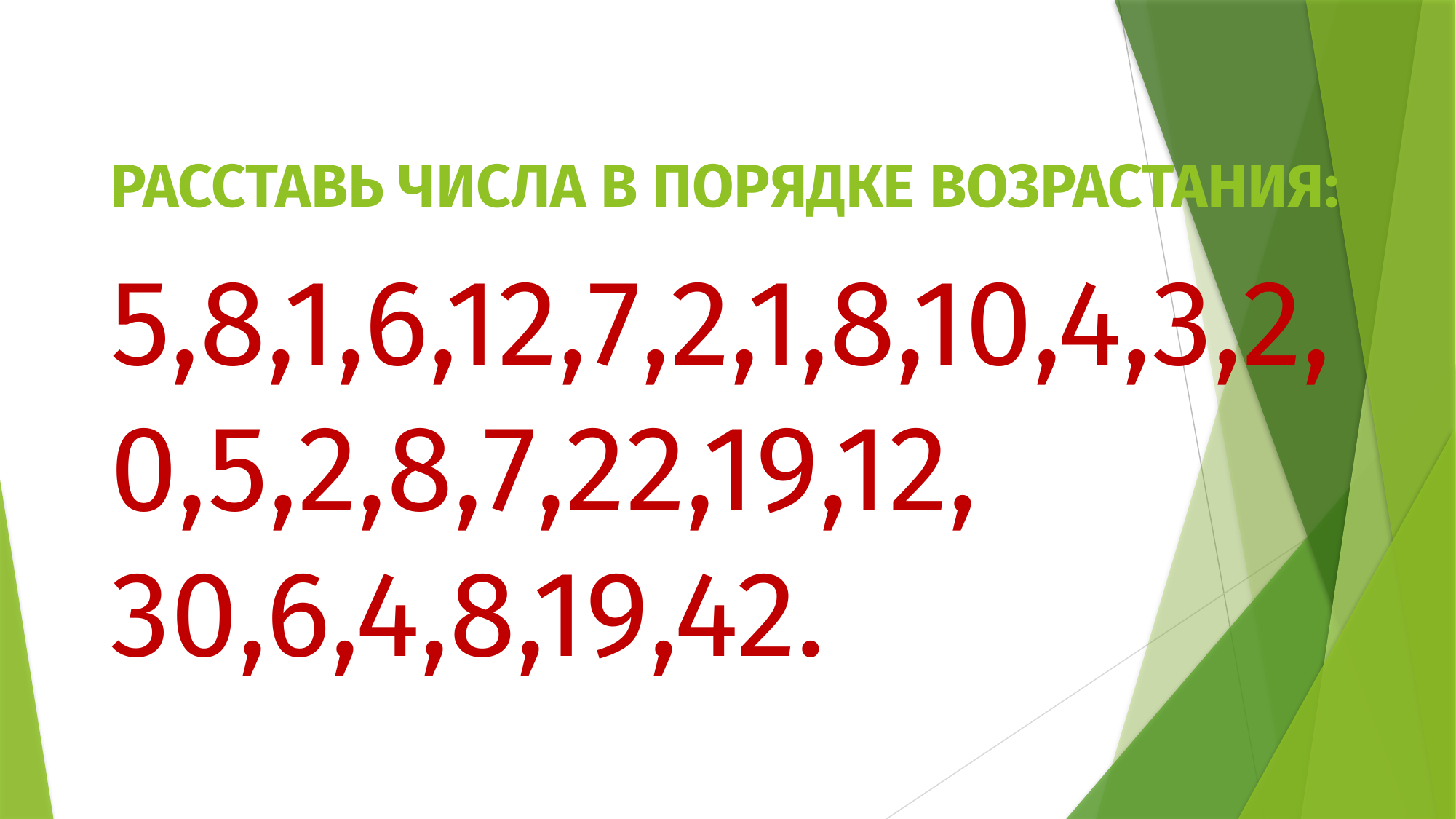

# РАССТАВЬ ЧИСЛА В ПОРЯДКЕ ВОЗРАСТАНИЯ:
5,8,1,6,12,7,2,1,8,10,4,3,2,0,5,2,8,7,22,19,12, 30,6,4,8,19,42.